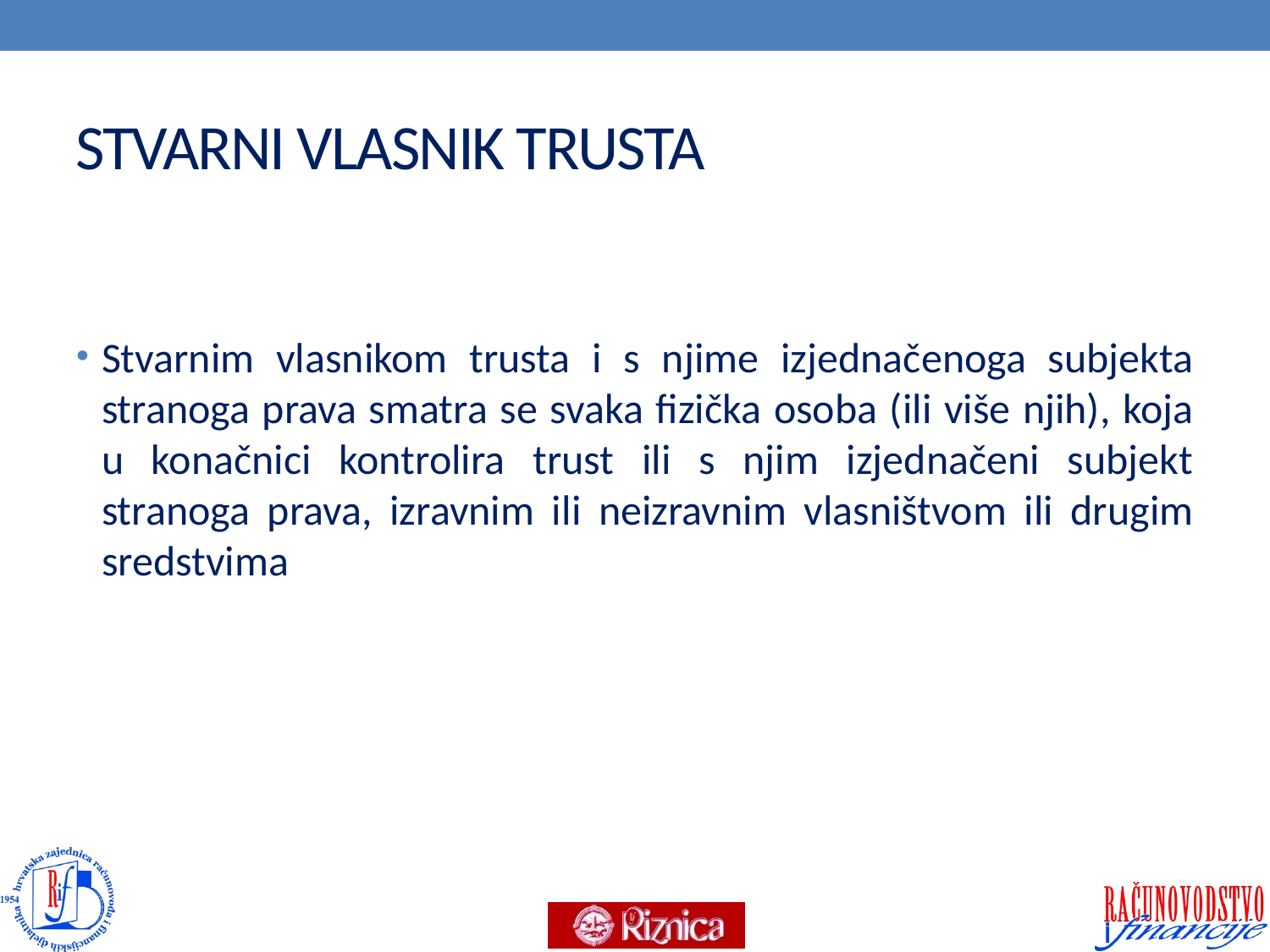

# STVARNI VLASNIK TRUSTA

Stvarnim vlasnikom trusta i s njime izjednačenoga subjekta stranoga prava smatra se svaka fizička osoba (ili više njih), koja u konačnici kontrolira trust ili s njim izjednačeni subjekt stranoga prava, izravnim ili neizravnim vlasništvom ili drugim sredstvima